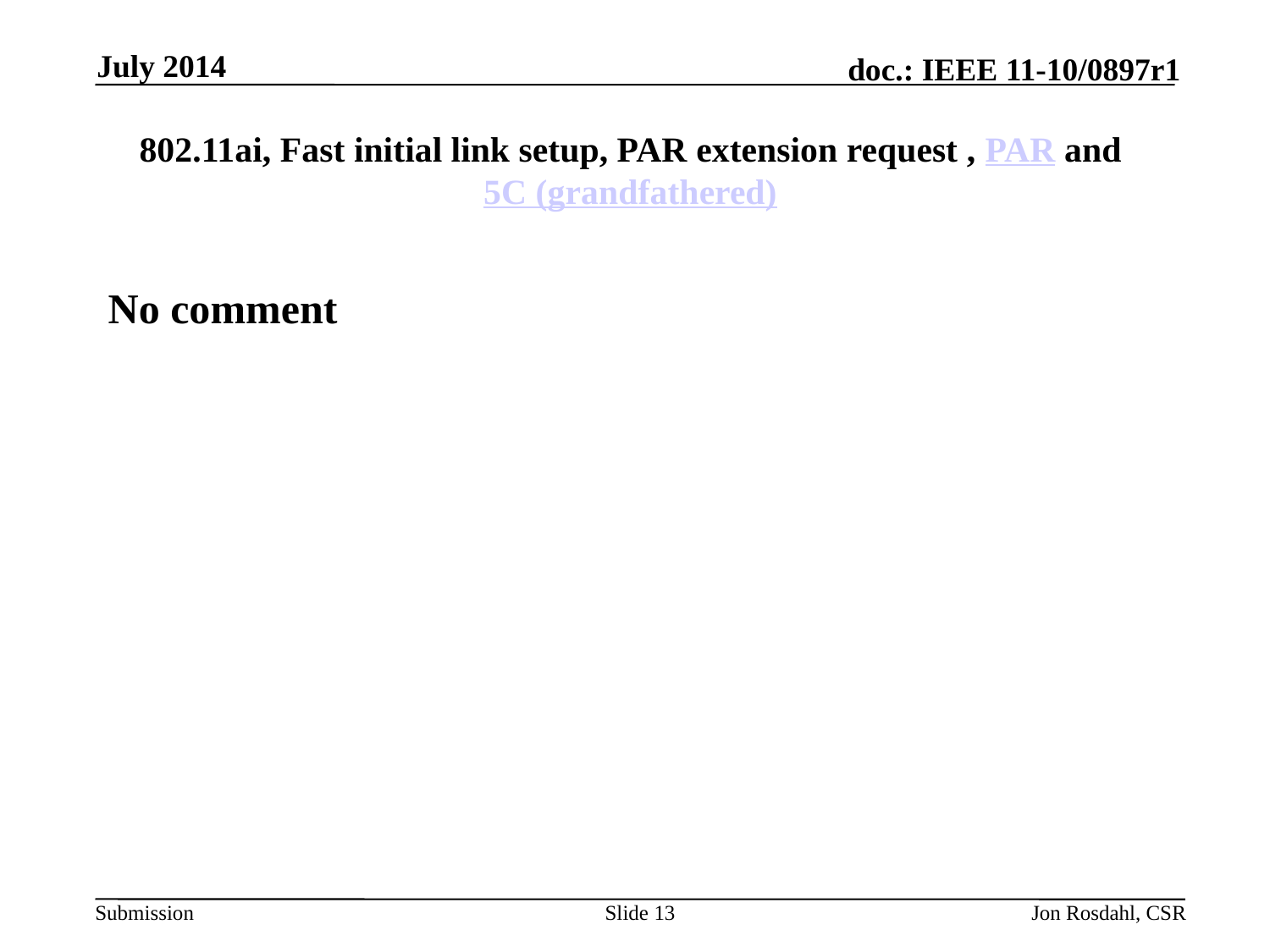

July 2014
# 802.11ai, Fast initial link setup, PAR extension request , PAR and 5C (grandfathered)
No comment
Slide 13
Jon Rosdahl, CSR